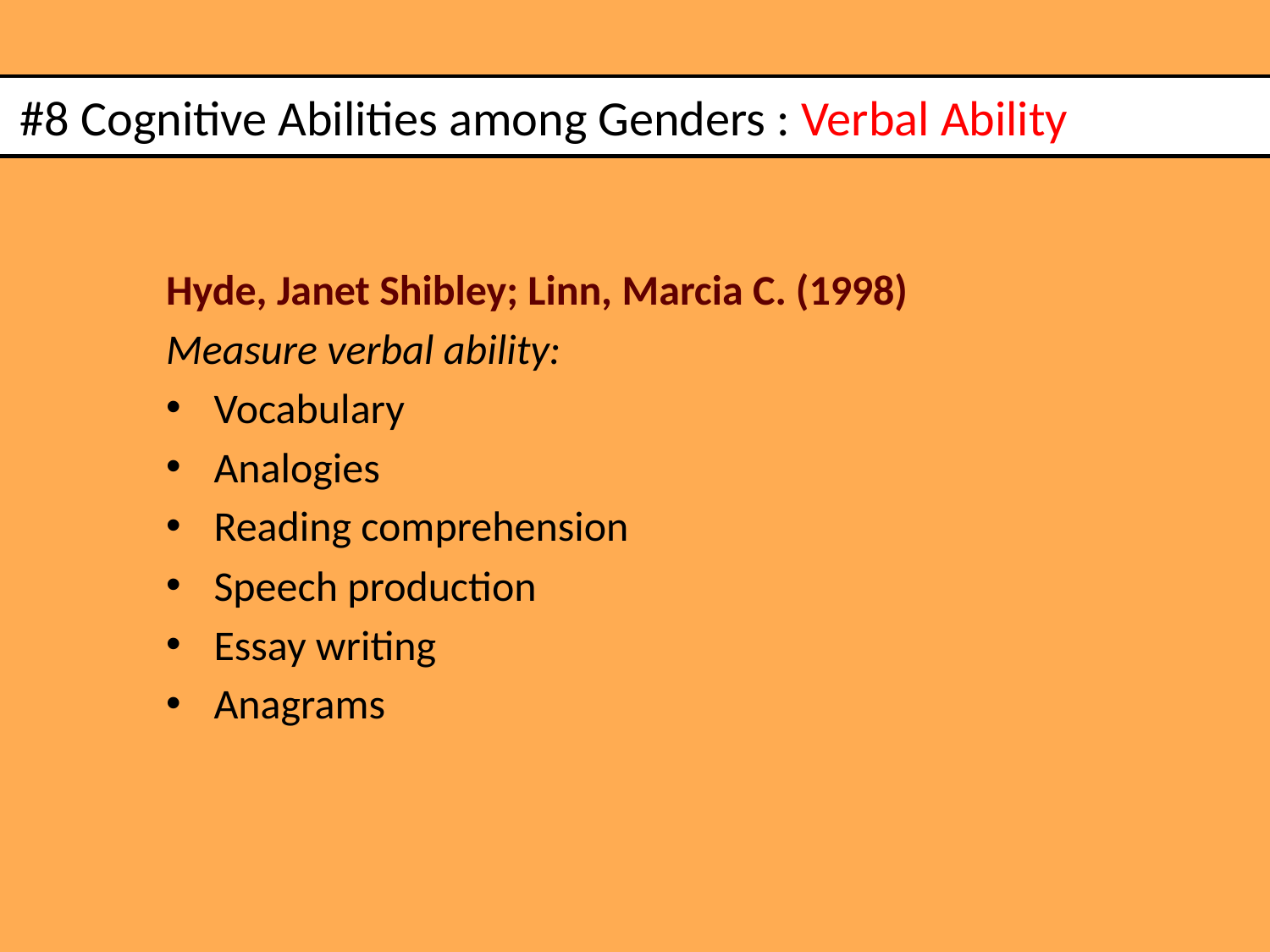

# #8 Cognitive Abilities among Genders : Verbal Ability
Hyde, Janet Shibley; Linn, Marcia C. (1998)
Measure verbal ability:
Vocabulary
Analogies
Reading comprehension
Speech production
Essay writing
Anagrams